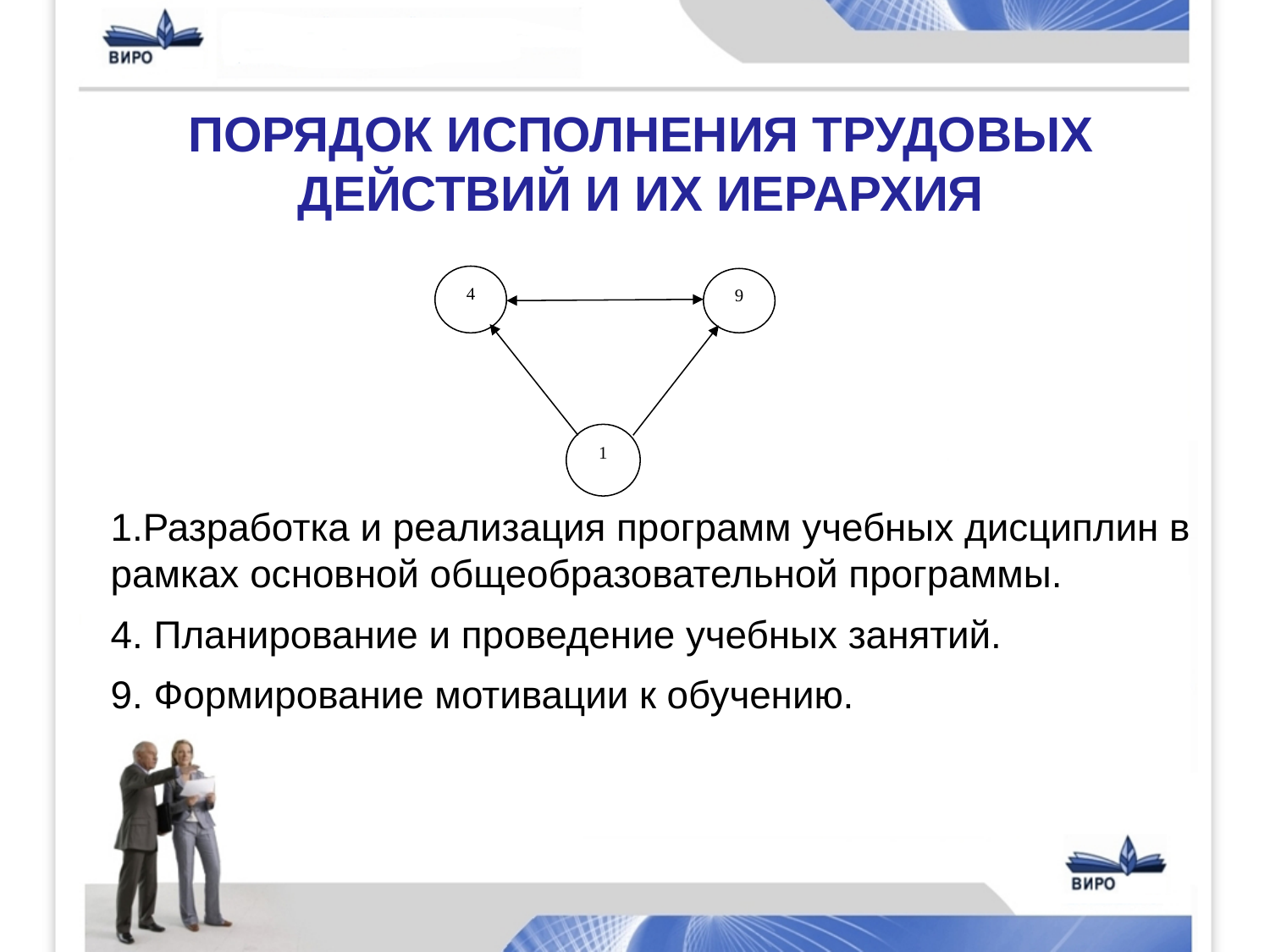

# Порядок исполнения трудовых действий и их иерархия
4
9

1
1.Разработка и реализация программ учебных дисциплин в рамках основной общеобразовательной программы.
4. Планирование и проведение учебных занятий.
9. Формирование мотивации к обучению.